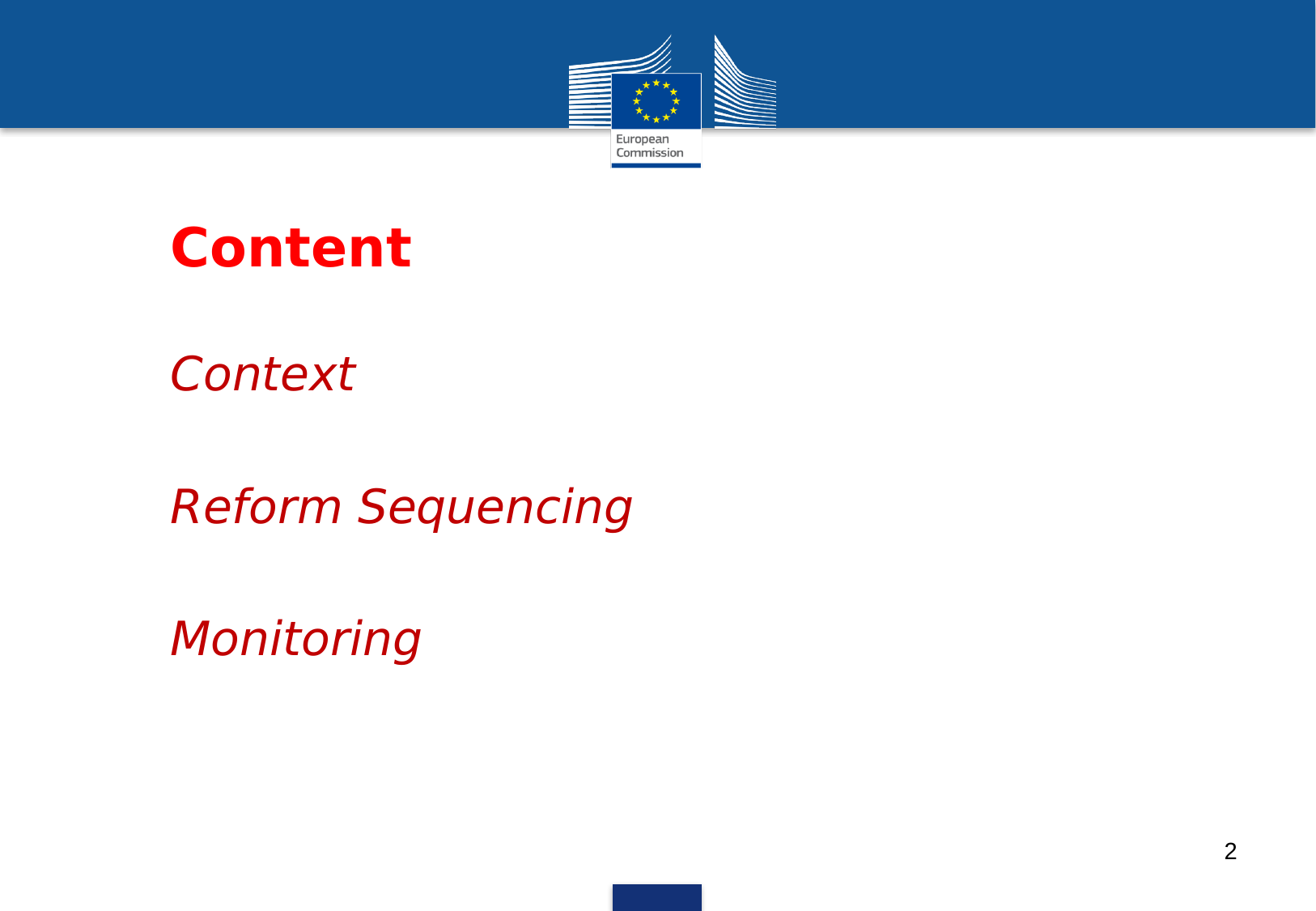

#
Content

Context

Reform Sequencing

Monitoring

2